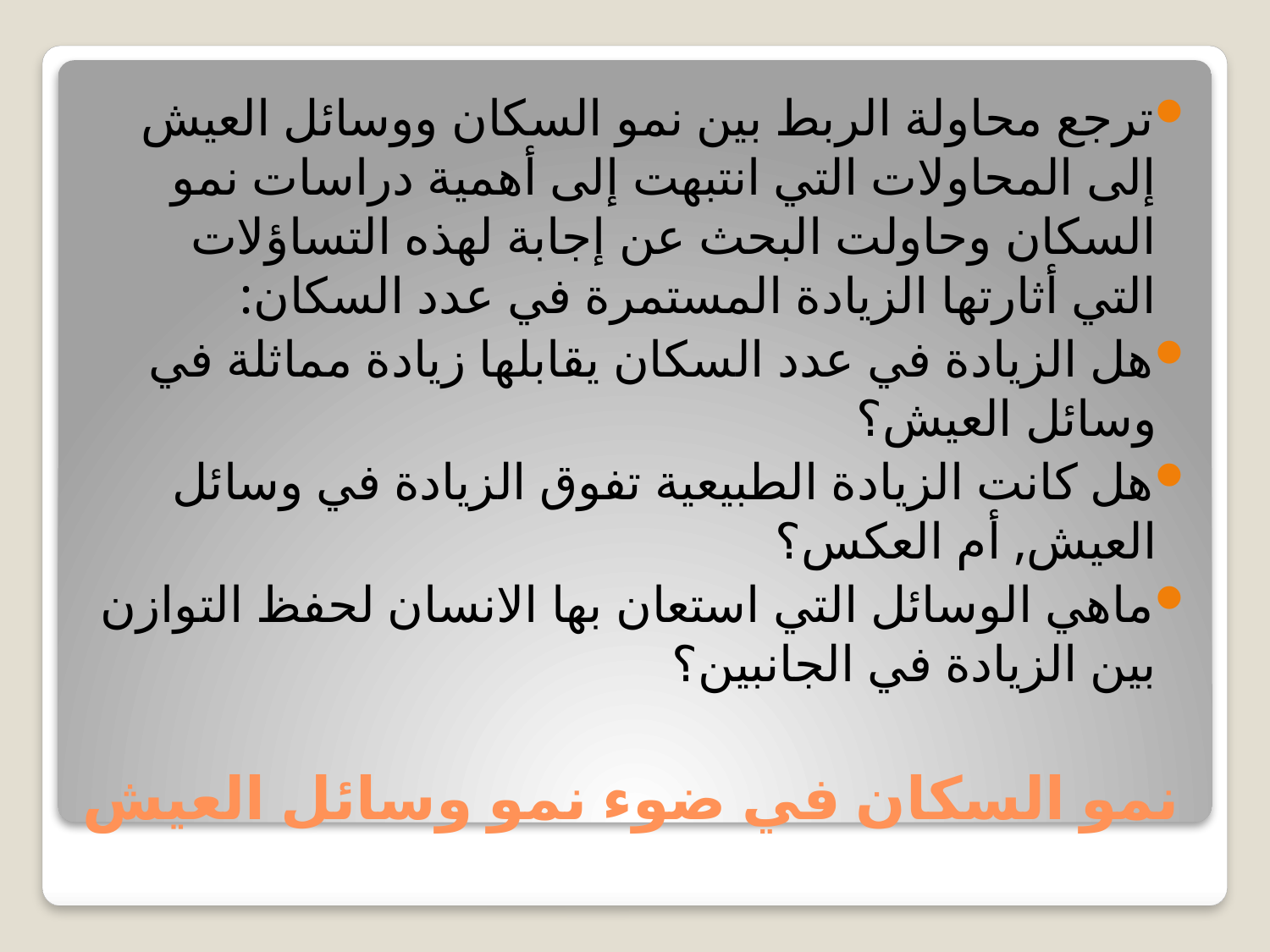

ترجع محاولة الربط بين نمو السكان ووسائل العيش إلى المحاولات التي انتبهت إلى أهمية دراسات نمو السكان وحاولت البحث عن إجابة لهذه التساؤلات التي أثارتها الزيادة المستمرة في عدد السكان:
هل الزيادة في عدد السكان يقابلها زيادة مماثلة في وسائل العيش؟
هل كانت الزيادة الطبيعية تفوق الزيادة في وسائل العيش, أم العكس؟
ماهي الوسائل التي استعان بها الانسان لحفظ التوازن بين الزيادة في الجانبين؟

# نمو السكان في ضوء نمو وسائل العيش